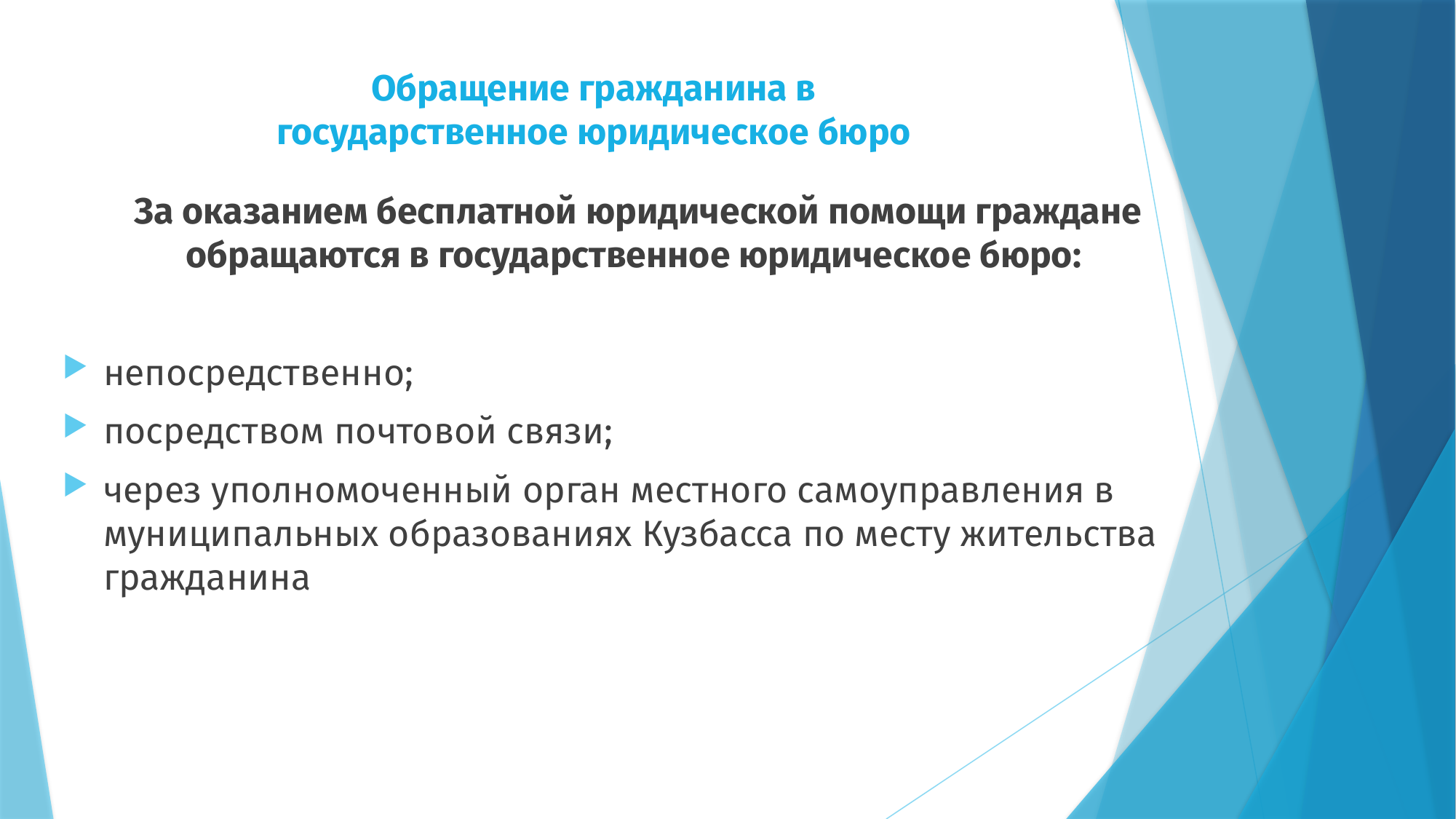

# Обращение гражданина в государственное юридическое бюро
За оказанием бесплатной юридической помощи граждане обращаются в государственное юридическое бюро:

непосредственно;
посредством почтовой связи;
через уполномоченный орган местного самоуправления в муниципальных образованиях Кузбасса по месту жительства гражданина